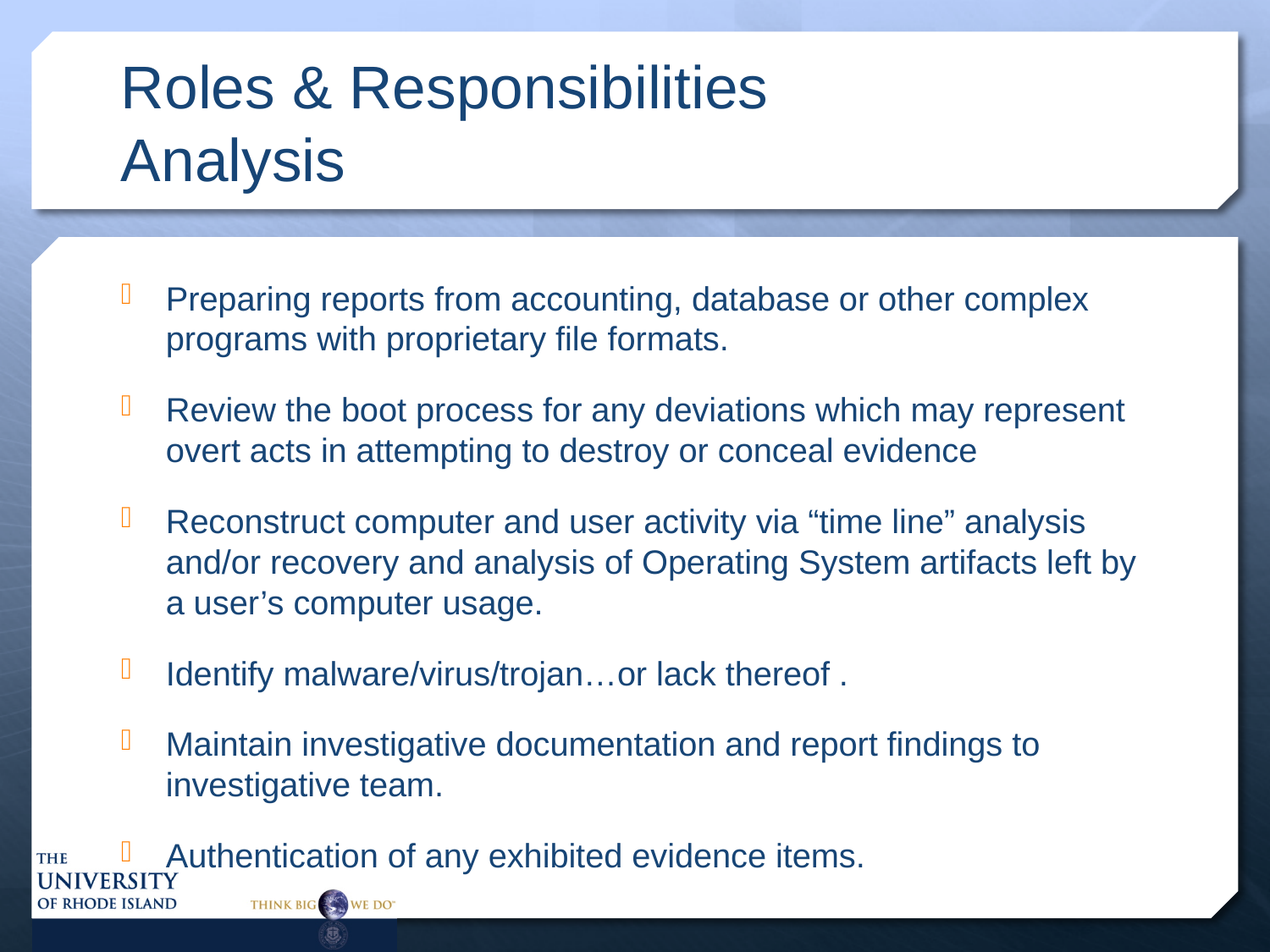

# Roles & Responsibilities Analysis
Preparing reports from accounting, database or other complex programs with proprietary file formats.
Review the boot process for any deviations which may represent overt acts in attempting to destroy or conceal evidence
Reconstruct computer and user activity via “time line” analysis and/or recovery and analysis of Operating System artifacts left by a user’s computer usage.
Identify malware/virus/trojan…or lack thereof .
Maintain investigative documentation and report findings to investigative team.
Authentication of any exhibited evidence items.